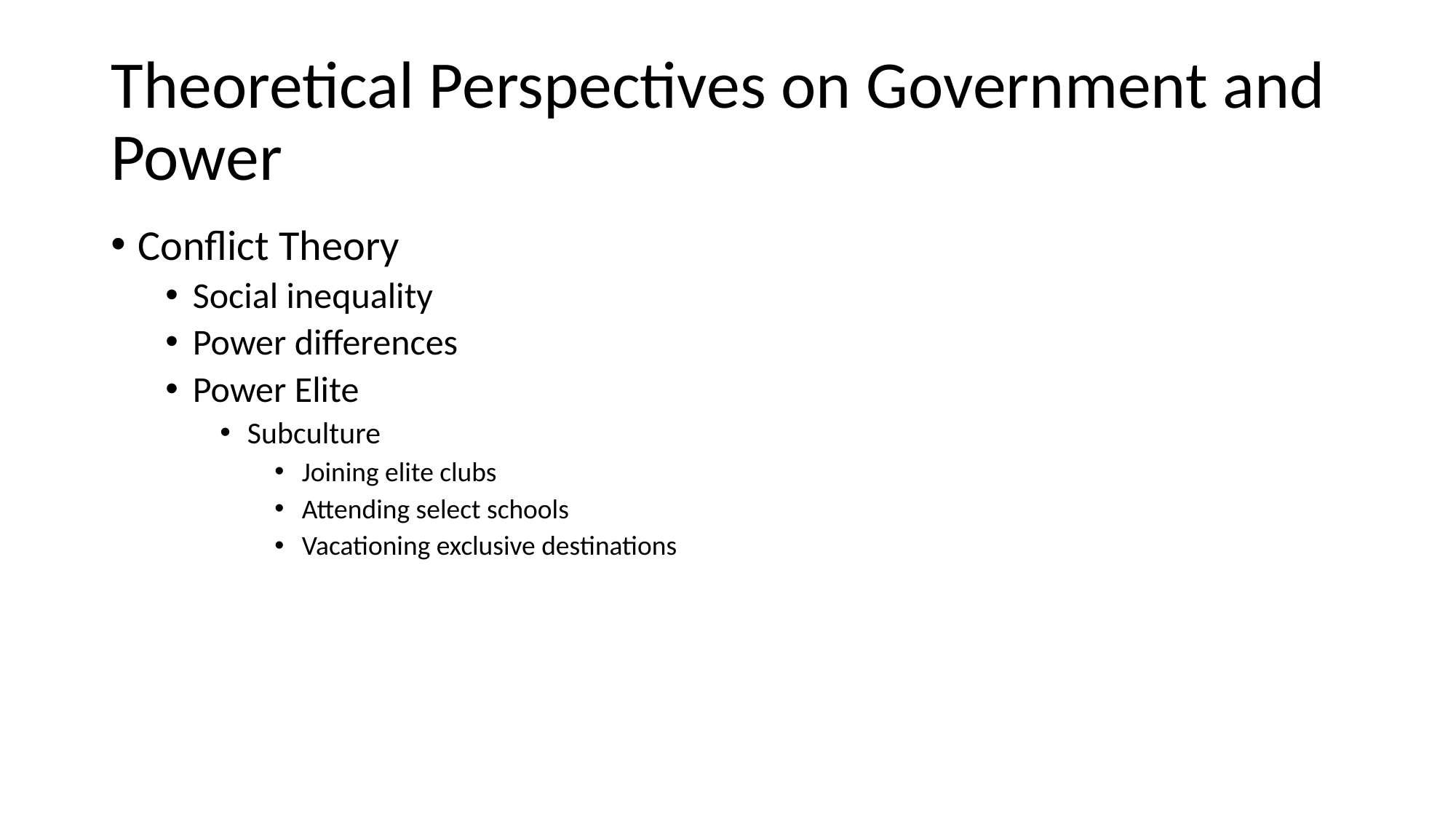

# Theoretical Perspectives on Government and Power
Conflict Theory
Social inequality
Power differences
Power Elite
Subculture
Joining elite clubs
Attending select schools
Vacationing exclusive destinations